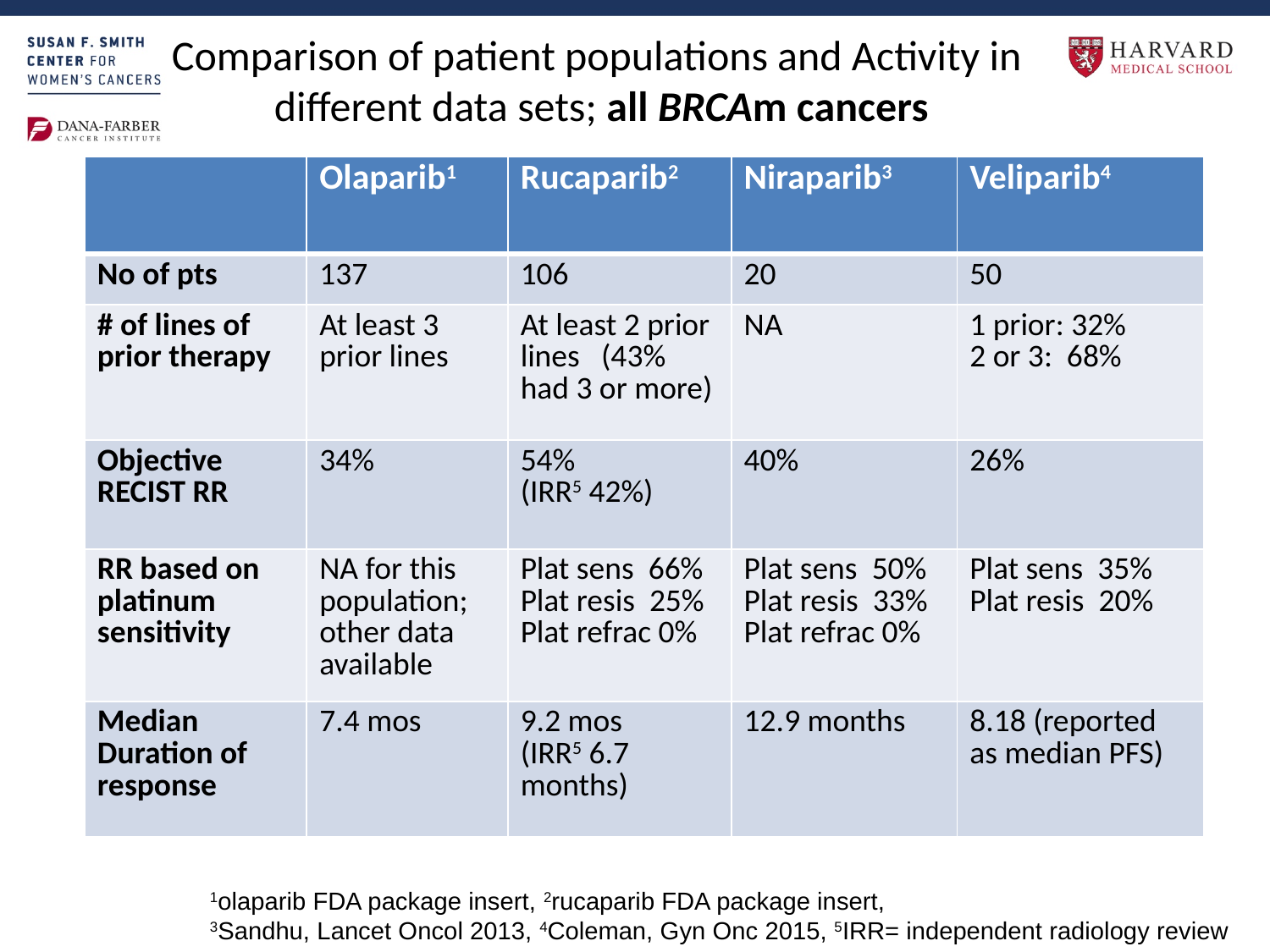

# Comparison of patient populations and Activity in different data sets; all BRCAm cancers
|  | Olaparib1 | Rucaparib2 | Niraparib3 | Veliparib4 |
| --- | --- | --- | --- | --- |
| No of pts | 137 | 106 | 20 | 50 |
| # of lines of prior therapy | At least 3 prior lines | At least 2 prior lines (43% had 3 or more) | NA | 1 prior: 32% 2 or 3: 68% |
| Objective RECIST RR | 34% | 54% (IRR5 42%) | 40% | 26% |
| RR based on platinum sensitivity | NA for this population; other data available | Plat sens 66% Plat resis 25% Plat refrac 0% | Plat sens 50% Plat resis 33% Plat refrac 0% | Plat sens 35% Plat resis 20% |
| Median Duration of response | 7.4 mos | 9.2 mos (IRR5 6.7 months) | 12.9 months | 8.18 (reported as median PFS) |

 1olaparib FDA package insert, 2rucaparib FDA package insert,
 3Sandhu, Lancet Oncol 2013, 4Coleman, Gyn Onc 2015, 5IRR= independent radiology review